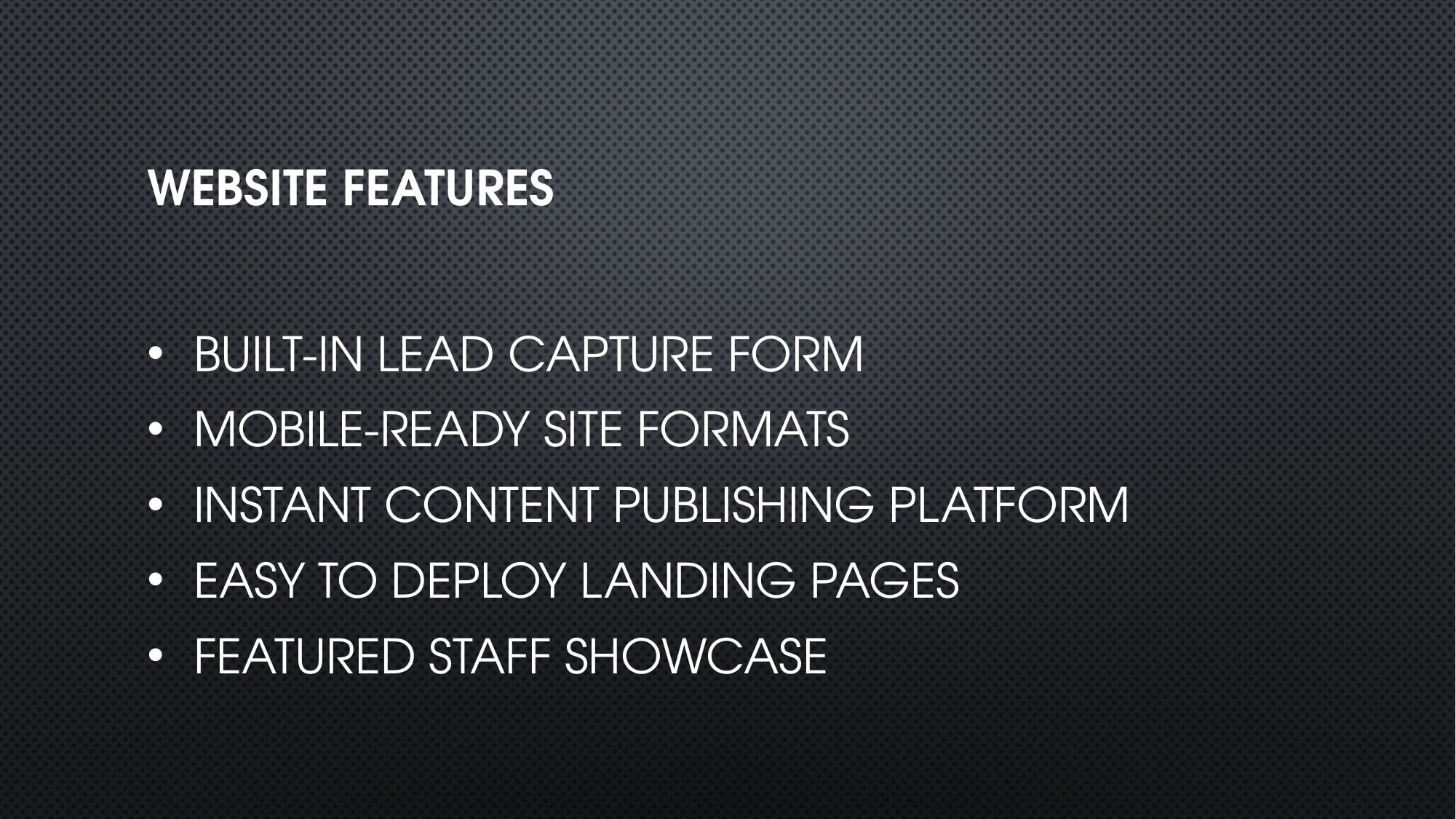

# Website Features
 Built-In Lead Capture Form
 Mobile-Ready Site Formats
 Instant Content Publishing Platform
 Easy to Deploy Landing Pages
 Featured Staff Showcase